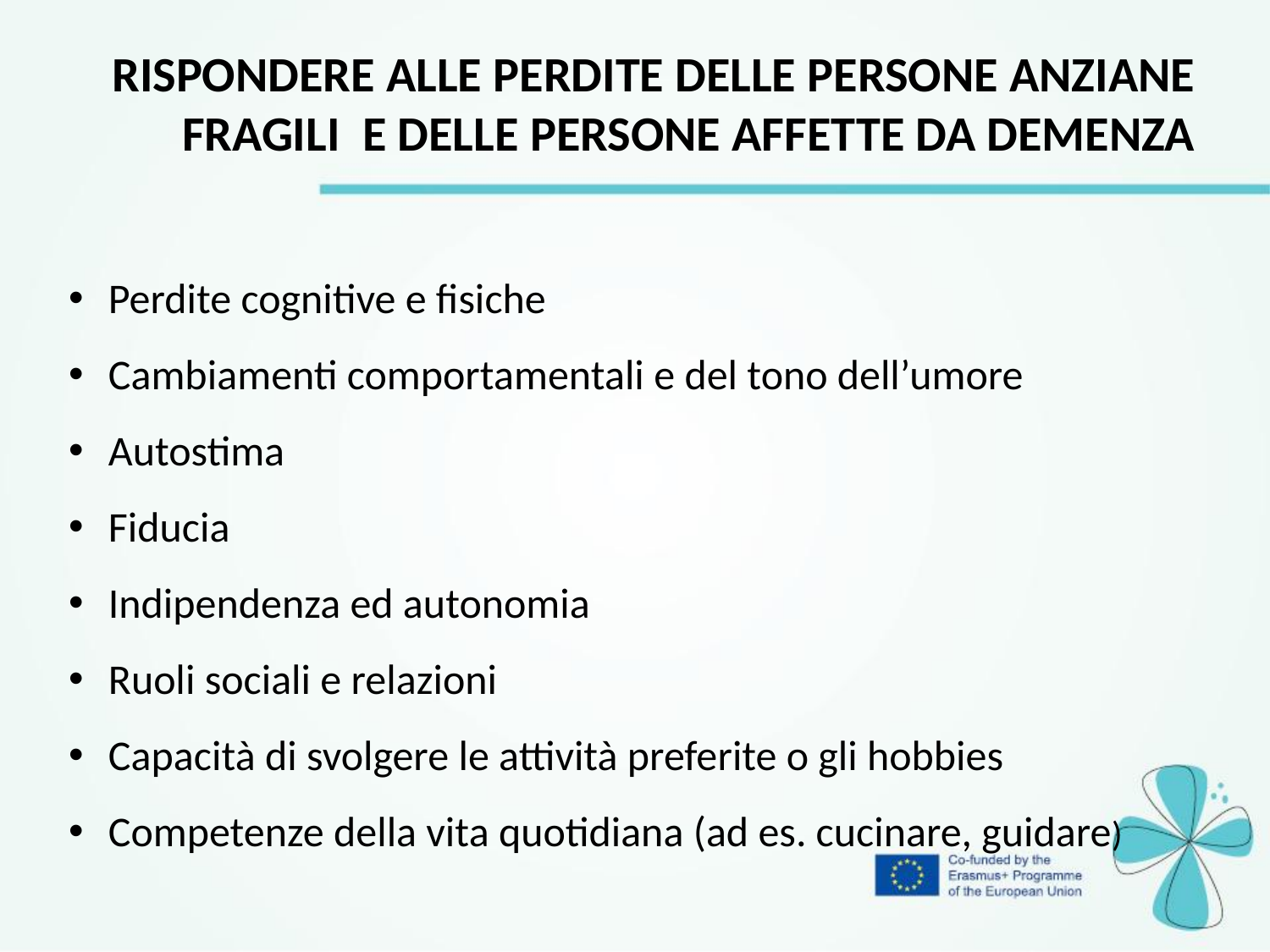

RISPONDERE ALLE PERDITE DELLE PERSONE ANZIANE FRAGILI  E DELLE PERSONE AFFETTE DA DEMENZA
Perdite cognitive e fisiche
Cambiamenti comportamentali e del tono dell’umore
Autostima
Fiducia
Indipendenza ed autonomia
Ruoli sociali e relazioni
Capacità di svolgere le attività preferite o gli hobbies
Competenze della vita quotidiana (ad es. cucinare, guidare)